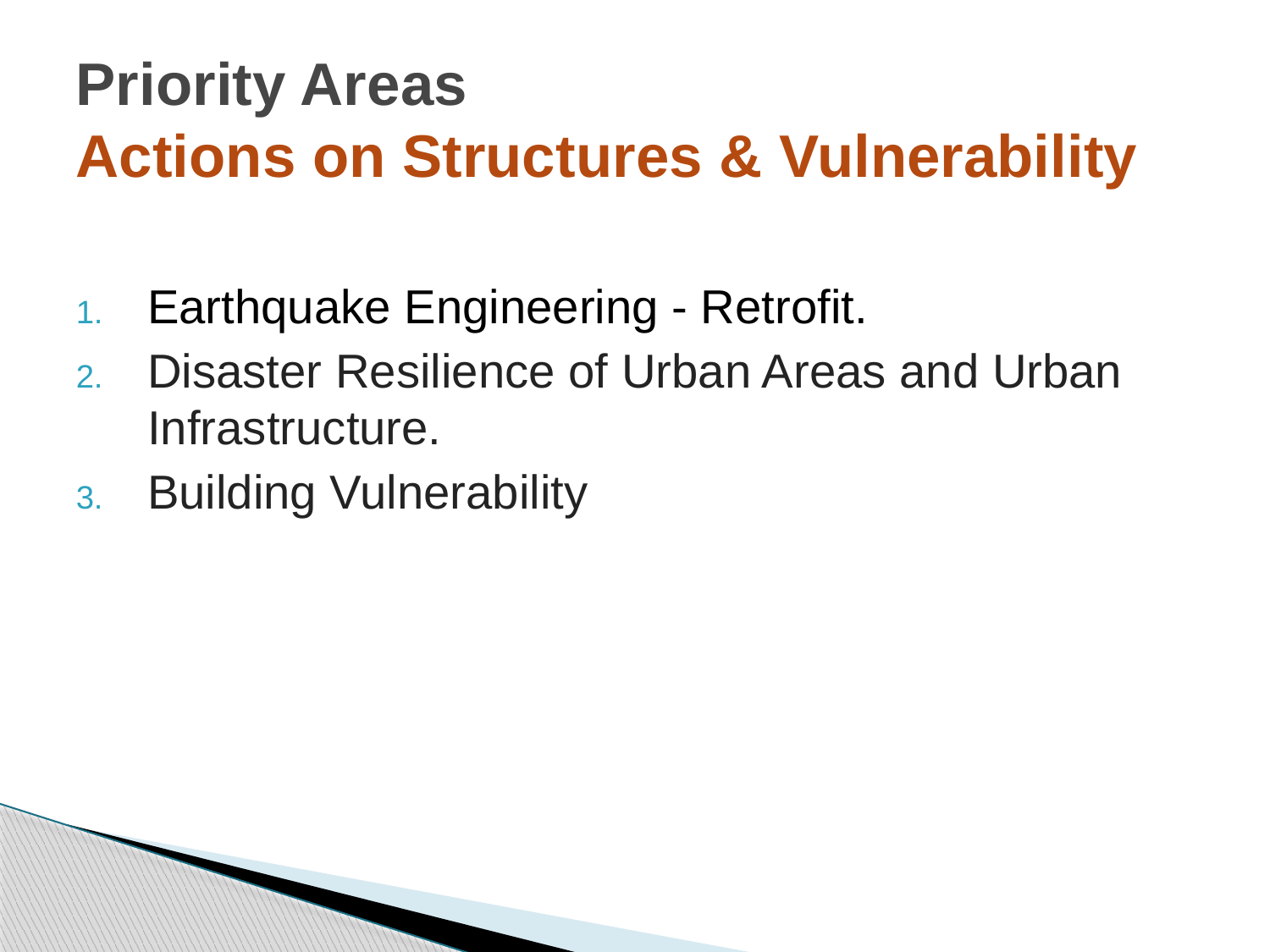

# Priority Areas Actions on Structures & Vulnerability

Earthquake Engineering - Retrofit.
Disaster Resilience of Urban Areas and Urban Infrastructure.
Building Vulnerability